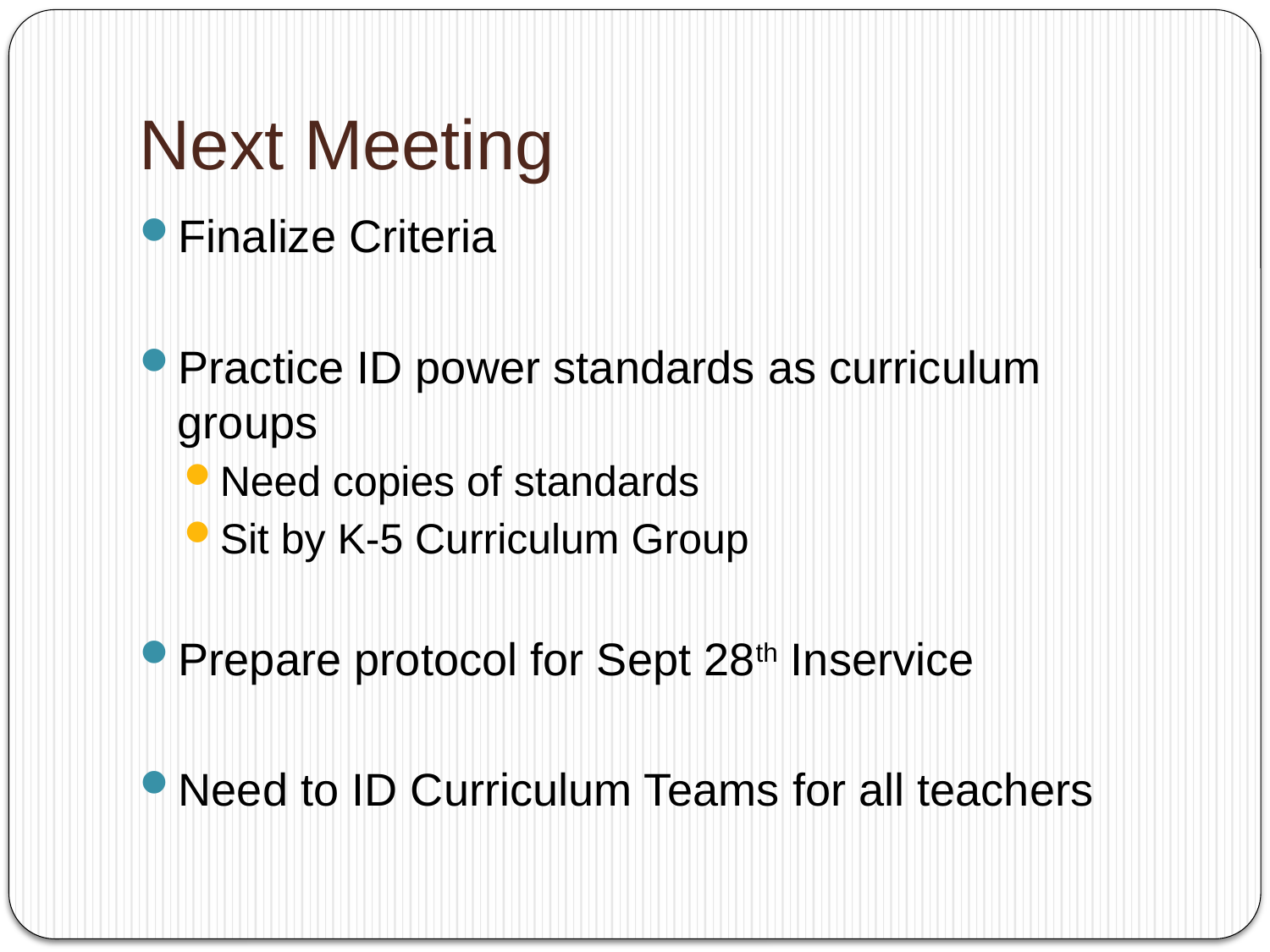

# Next Meeting
Finalize Criteria

Practice ID power standards as curriculum groups
Need copies of standards
Sit by K-5 Curriculum Group

Prepare protocol for Sept 28th Inservice

Need to ID Curriculum Teams for all teachers